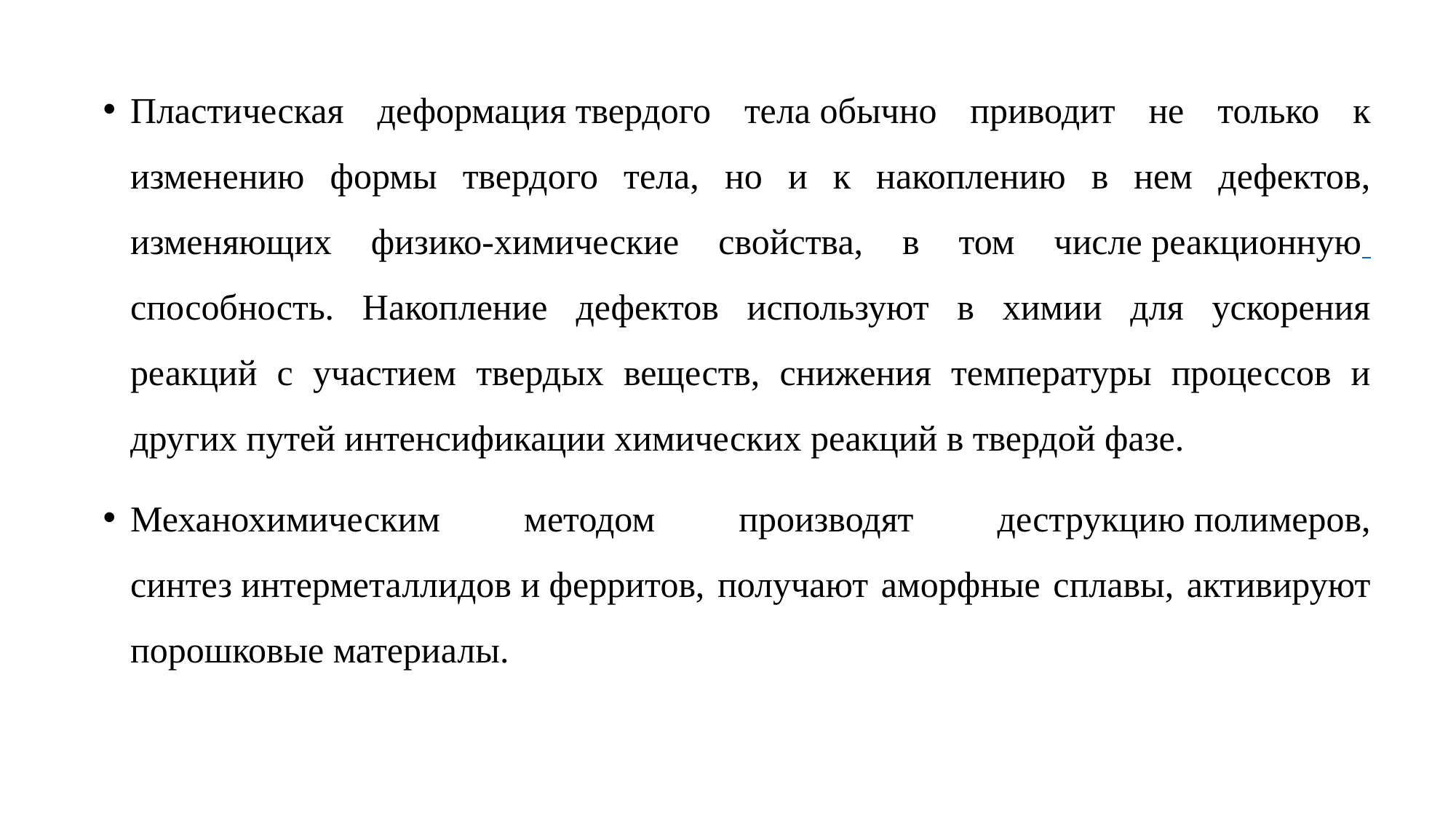

Пластическая деформация твердого тела обычно приводит не только к изменению формы твердого тела, но и к накоплению в нем дефектов, изменяющих физико-химические свойства, в том числе реакционную способность. Накопление дефектов используют в химии для ускорения реакций с участием твердых веществ, снижения температуры процессов и других путей интенсификации химических реакций в твердой фазе.
Механохимическим методом производят деструкцию полимеров, синтез интерметаллидов и ферритов, получают аморфные сплавы, активируют порошковые материалы.